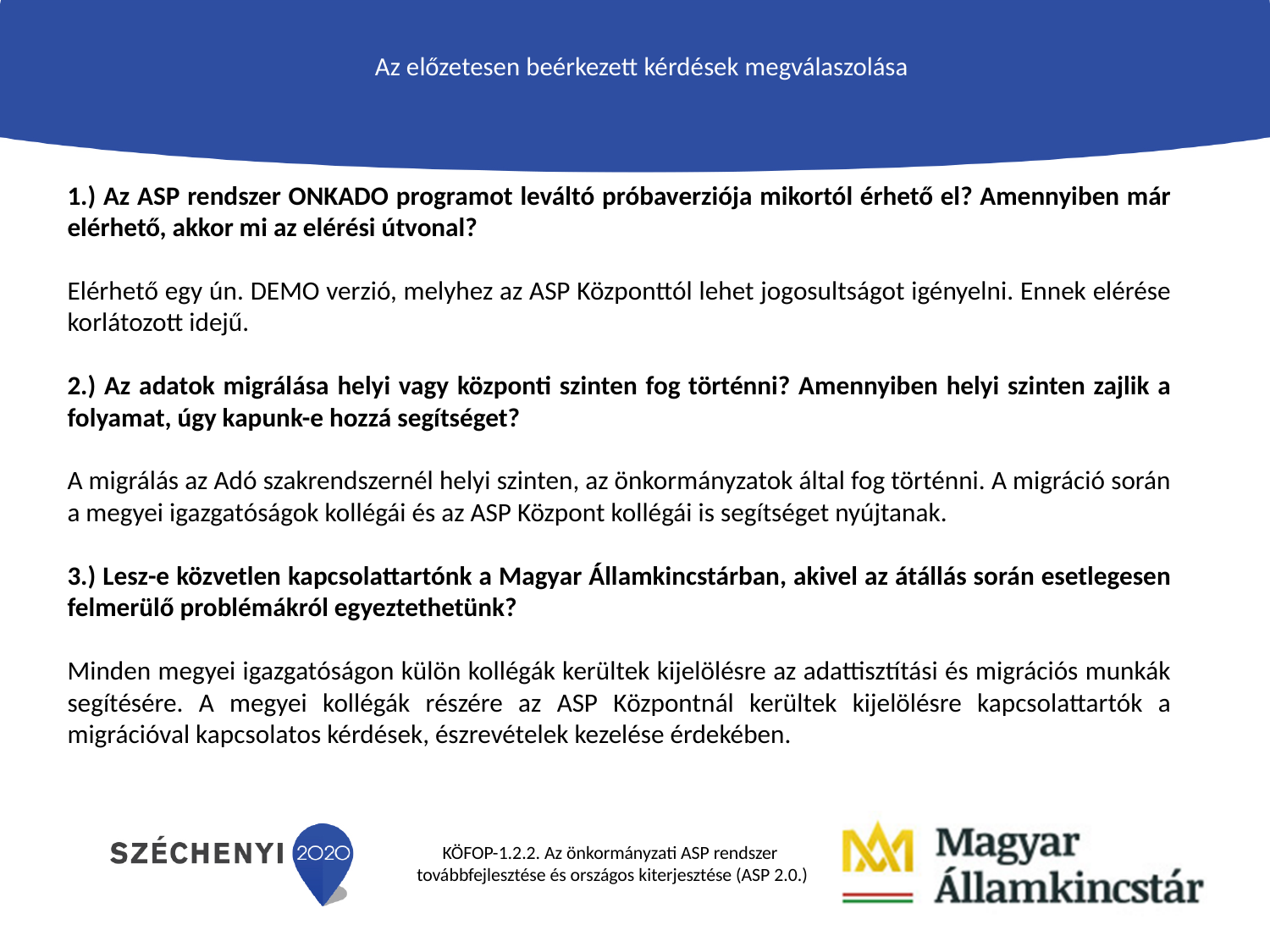

# Az előzetesen beérkezett kérdések megválaszolása
1.) Az ASP rendszer ONKADO programot leváltó próbaverziója mikortól érhető el? Amennyiben már elérhető, akkor mi az elérési útvonal?

Elérhető egy ún. DEMO verzió, melyhez az ASP Központtól lehet jogosultságot igényelni. Ennek elérése korlátozott idejű.

2.) Az adatok migrálása helyi vagy központi szinten fog történni? Amennyiben helyi szinten zajlik a folyamat, úgy kapunk-e hozzá segítséget?

A migrálás az Adó szakrendszernél helyi szinten, az önkormányzatok által fog történni. A migráció során a megyei igazgatóságok kollégái és az ASP Központ kollégái is segítséget nyújtanak.

3.) Lesz-e közvetlen kapcsolattartónk a Magyar Államkincstárban, akivel az átállás során esetlegesen felmerülő problémákról egyeztethetünk?

Minden megyei igazgatóságon külön kollégák kerültek kijelölésre az adattisztítási és migrációs munkák segítésére. A megyei kollégák részére az ASP Központnál kerültek kijelölésre kapcsolattartók a migrációval kapcsolatos kérdések, észrevételek kezelése érdekében.